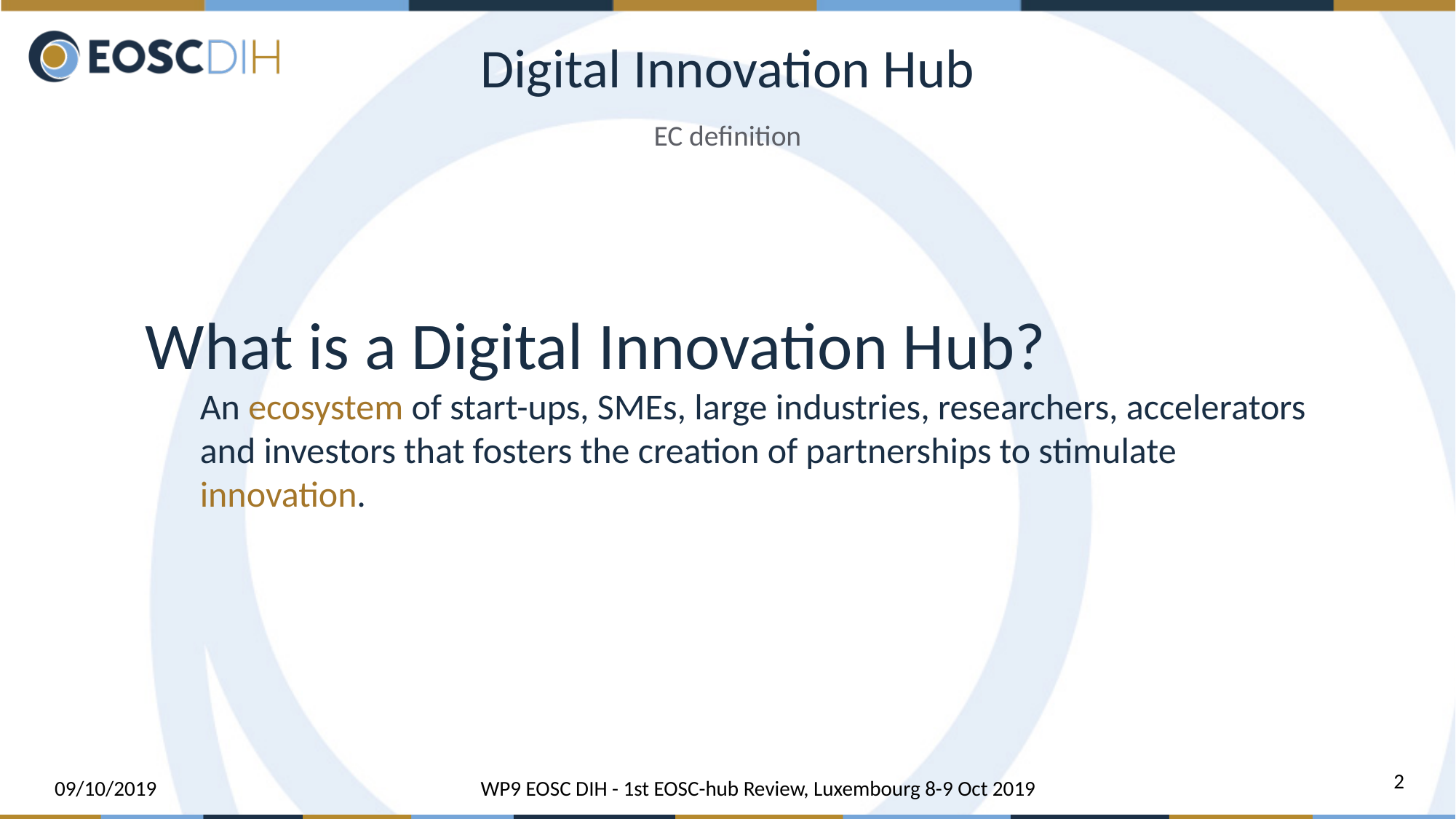

Digital Innovation Hub
EC definition
What is a Digital Innovation Hub?
An ecosystem of start-ups, SMEs, large industries, researchers, accelerators and investors that fosters the creation of partnerships to stimulate innovation.

2
09/10/2019
WP9 EOSC DIH - 1st EOSC-hub Review, Luxembourg 8-9 Oct 2019